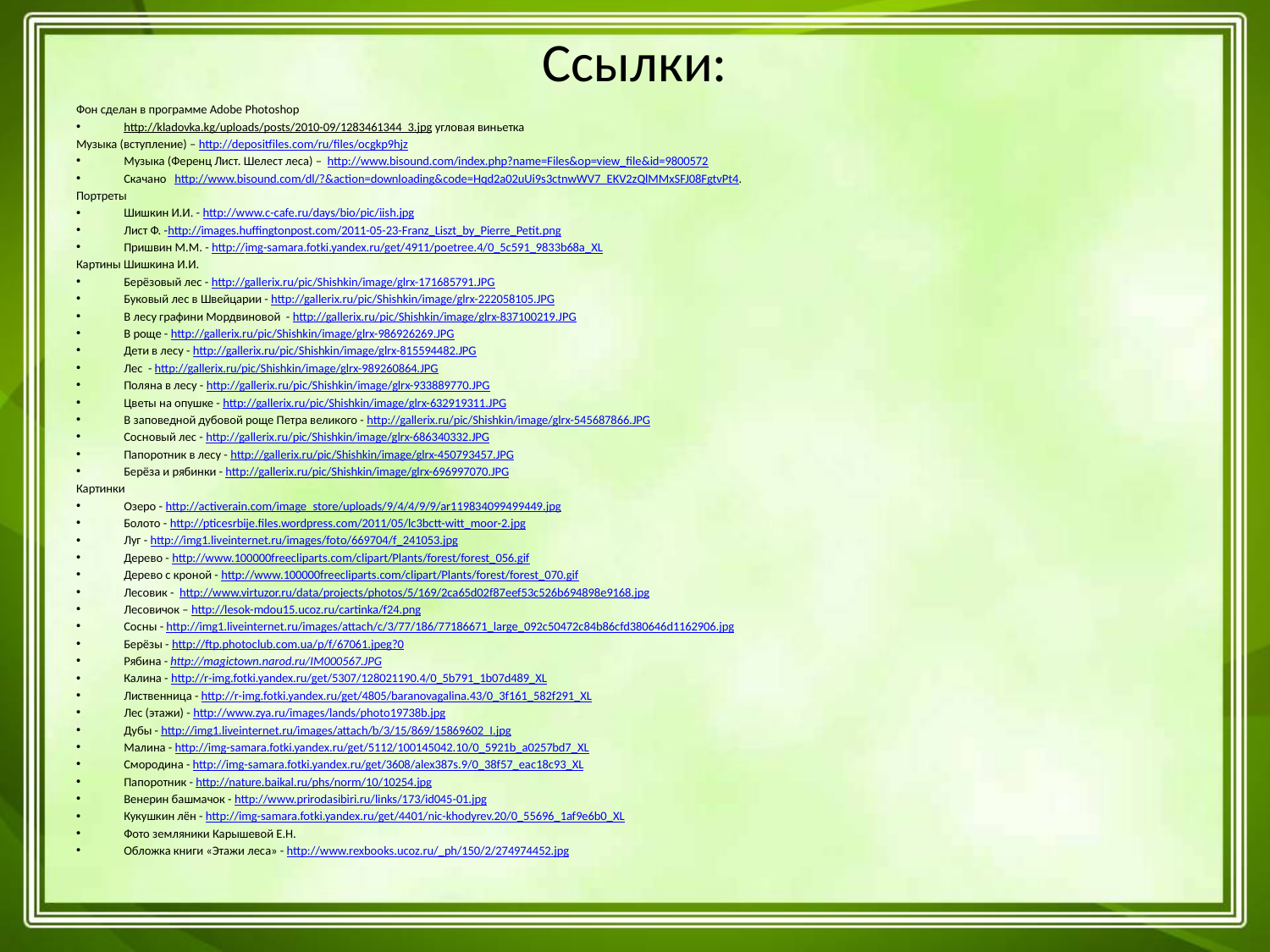

# Ссылки:
Фон сделан в программе Adobe Photoshop
http://kladovka.kg/uploads/posts/2010-09/1283461344_3.jpg угловая виньетка
Музыка (вступление) – http://depositfiles.com/ru/files/ocgkp9hjz
Музыка (Ференц Лист. Шелест леса) –  http://www.bisound.com/index.php?name=Files&op=view_file&id=9800572
Скачано   http://www.bisound.com/dl/?&action=downloading&code=Hqd2a02uUi9s3ctnwWV7_EKV2zQlMMxSFJ08FgtvPt4.
Портреты
Шишкин И.И. - http://www.c-cafe.ru/days/bio/pic/iish.jpg
Лист Ф. -http://images.huffingtonpost.com/2011-05-23-Franz_Liszt_by_Pierre_Petit.png
Пришвин М.М. - http://img-samara.fotki.yandex.ru/get/4911/poetree.4/0_5c591_9833b68a_XL
Картины Шишкина И.И.
Берёзовый лес - http://gallerix.ru/pic/Shishkin/image/glrx-171685791.JPG
Буковый лес в Швейцарии - http://gallerix.ru/pic/Shishkin/image/glrx-222058105.JPG
В лесу графини Мордвиновой  - http://gallerix.ru/pic/Shishkin/image/glrx-837100219.JPG
В роще - http://gallerix.ru/pic/Shishkin/image/glrx-986926269.JPG
Дети в лесу - http://gallerix.ru/pic/Shishkin/image/glrx-815594482.JPG
Лес  - http://gallerix.ru/pic/Shishkin/image/glrx-989260864.JPG
Поляна в лесу - http://gallerix.ru/pic/Shishkin/image/glrx-933889770.JPG
Цветы на опушке - http://gallerix.ru/pic/Shishkin/image/glrx-632919311.JPG
В заповедной дубовой роще Петра великого - http://gallerix.ru/pic/Shishkin/image/glrx-545687866.JPG
Сосновый лес - http://gallerix.ru/pic/Shishkin/image/glrx-686340332.JPG
Папоротник в лесу - http://gallerix.ru/pic/Shishkin/image/glrx-450793457.JPG
Берёза и рябинки - http://gallerix.ru/pic/Shishkin/image/glrx-696997070.JPG
Картинки
Озеро - http://activerain.com/image_store/uploads/9/4/4/9/9/ar119834099499449.jpg
Болото - http://pticesrbije.files.wordpress.com/2011/05/lc3bctt-witt_moor-2.jpg
Луг - http://img1.liveinternet.ru/images/foto/669704/f_241053.jpg
Дерево - http://www.100000freecliparts.com/clipart/Plants/forest/forest_056.gif
Дерево с кроной - http://www.100000freecliparts.com/clipart/Plants/forest/forest_070.gif
Лесовик -  http://www.virtuzor.ru/data/projects/photos/5/169/2ca65d02f87eef53c526b694898e9168.jpg
Лесовичок – http://lesok-mdou15.ucoz.ru/cartinka/f24.png
Сосны - http://img1.liveinternet.ru/images/attach/c/3/77/186/77186671_large_092c50472c84b86cfd380646d1162906.jpg
Берёзы - http://ftp.photoclub.com.ua/p/f/67061.jpeg?0
Рябина - http://magictown.narod.ru/IM000567.JPG
Калина - http://r-img.fotki.yandex.ru/get/5307/128021190.4/0_5b791_1b07d489_XL
Лиственница - http://r-img.fotki.yandex.ru/get/4805/baranovagalina.43/0_3f161_582f291_XL
Лес (этажи) - http://www.zya.ru/images/lands/photo19738b.jpg
Дубы - http://img1.liveinternet.ru/images/attach/b/3/15/869/15869602_I.jpg
Малина - http://img-samara.fotki.yandex.ru/get/5112/100145042.10/0_5921b_a0257bd7_XL
Смородина - http://img-samara.fotki.yandex.ru/get/3608/alex387s.9/0_38f57_eac18c93_XL
Папоротник - http://nature.baikal.ru/phs/norm/10/10254.jpg
Венерин башмачок - http://www.prirodasibiri.ru/links/173/id045-01.jpg
Кукушкин лён - http://img-samara.fotki.yandex.ru/get/4401/nic-khodyrev.20/0_55696_1af9e6b0_XL
Фото земляники Карышевой Е.Н.
Обложка книги «Этажи леса» - http://www.rexbooks.ucoz.ru/_ph/150/2/274974452.jpg